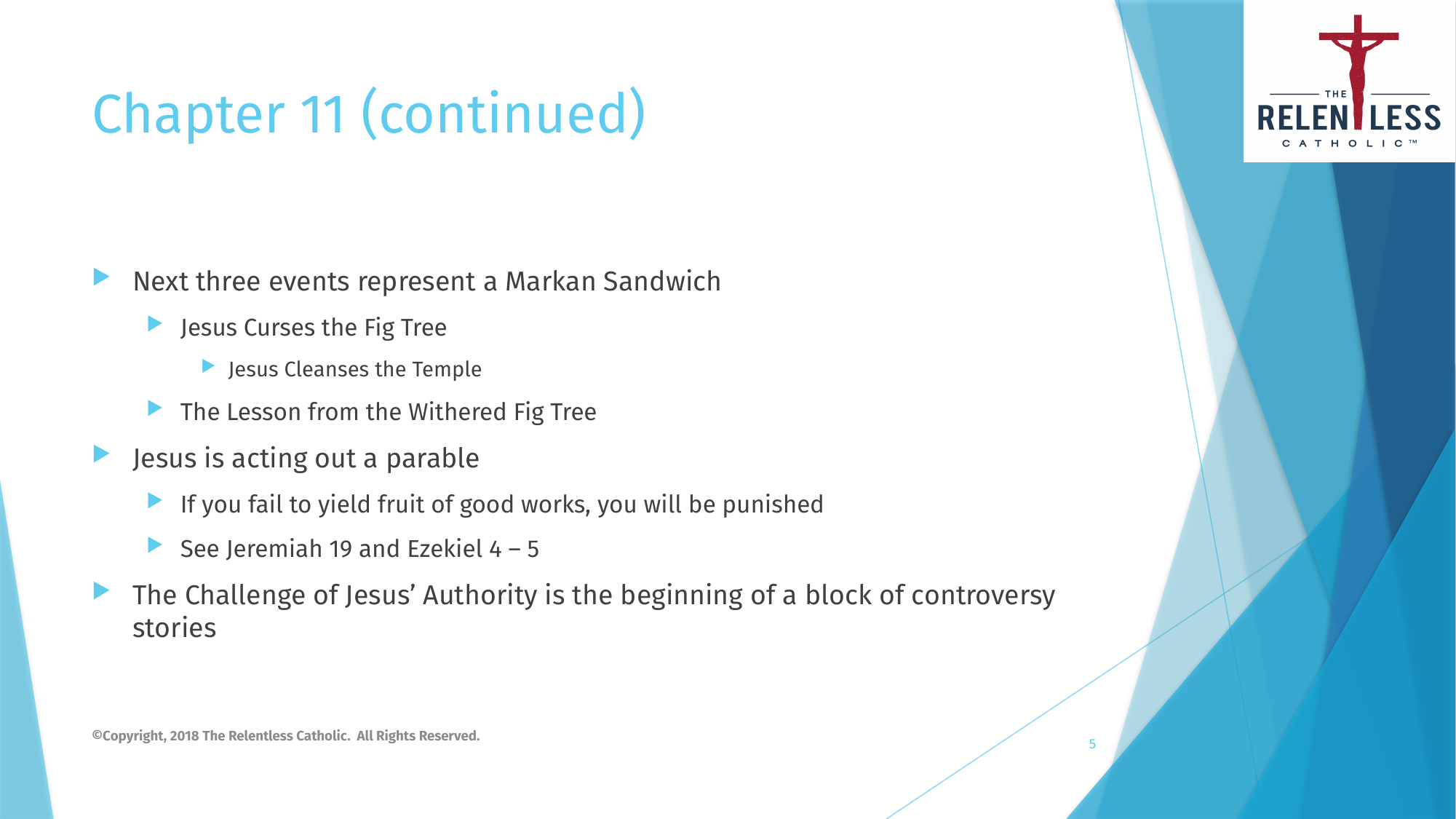

# Chapter 11 (continued)
Next three events represent a Markan Sandwich
Jesus Curses the Fig Tree
Jesus Cleanses the Temple
The Lesson from the Withered Fig Tree
Jesus is acting out a parable
If you fail to yield fruit of good works, you will be punished
See Jeremiah 19 and Ezekiel 4 – 5
The Challenge of Jesus’ Authority is the beginning of a block of controversy stories
©Copyright, 2018 The Relentless Catholic.  All Rights Reserved.

5